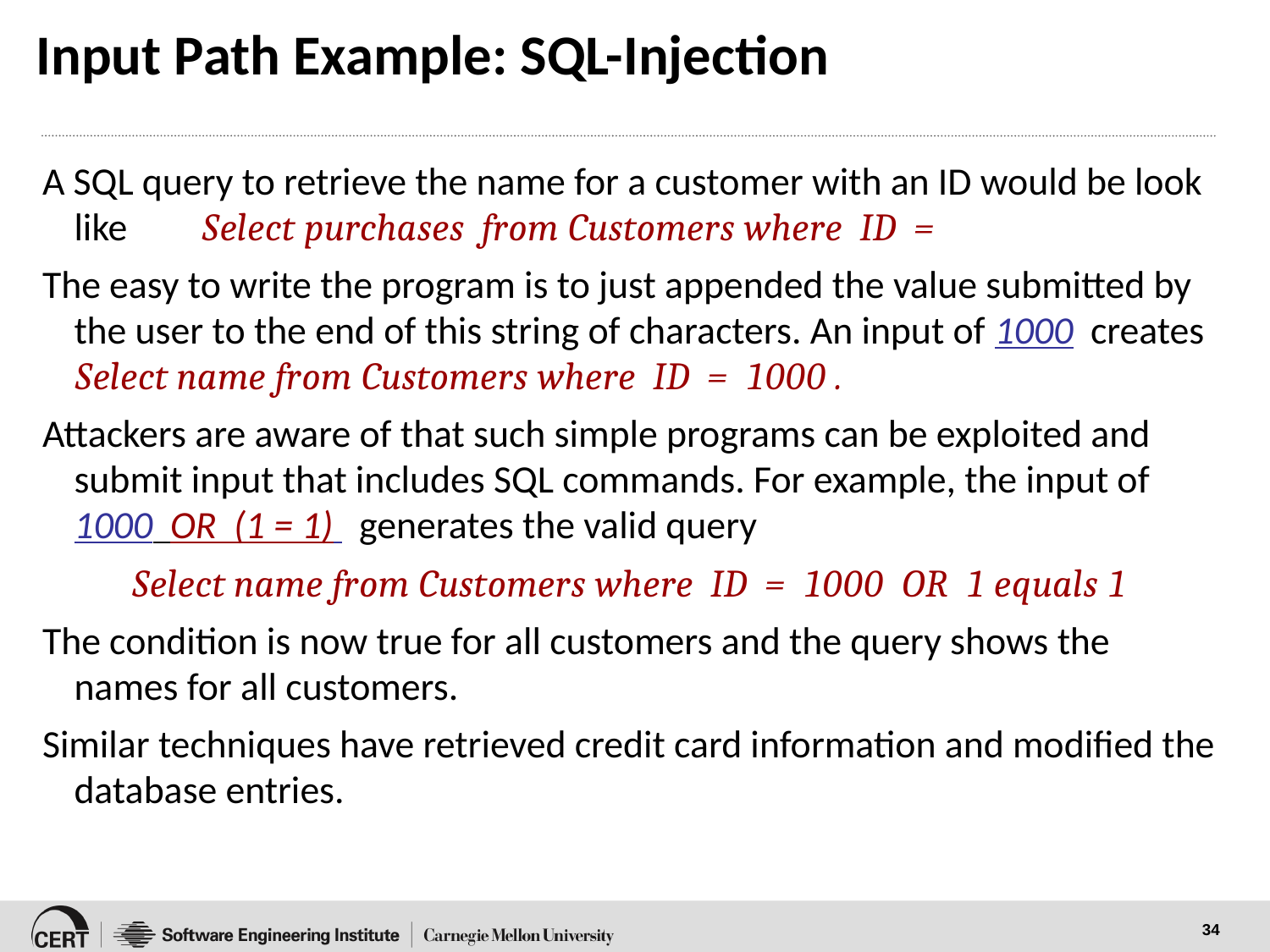

# Input Path Example: SQL-Injection
A SQL query to retrieve the name for a customer with an ID would be look like 	Select purchases  from Customers where  ID  =
The easy to write the program is to just appended the value submitted by the user to the end of this string of characters. An input of 1000  creates Select name from Customers where  ID  =  1000 .
Attackers are aware of that such simple programs can be exploited and submit input that includes SQL commands. For example, the input of  1000  OR  (1 = 1)   generates the valid query
Select name from Customers where  ID  =  1000  OR  1 equals 1
The condition is now true for all customers and the query shows the names for all customers.
Similar techniques have retrieved credit card information and modified the database entries.